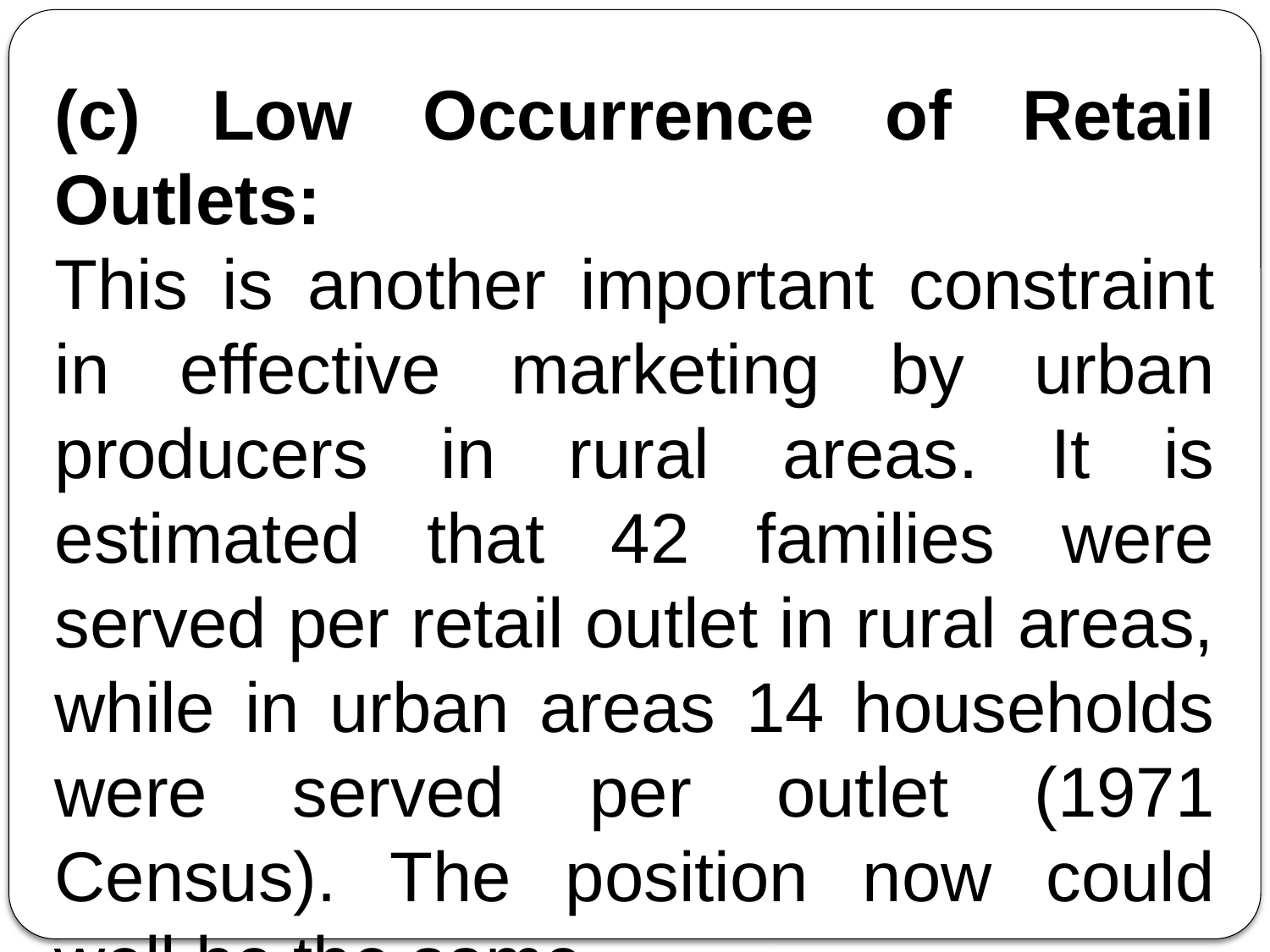

(c) Low Occurrence of Retail Outlets:
This is another important constraint in effective marketing by urban producers in rural areas. It is estimated that 42 families were served per retail outlet in rural areas, while in urban areas 14 households were served per outlet (1971 Census). The position now could well be the same